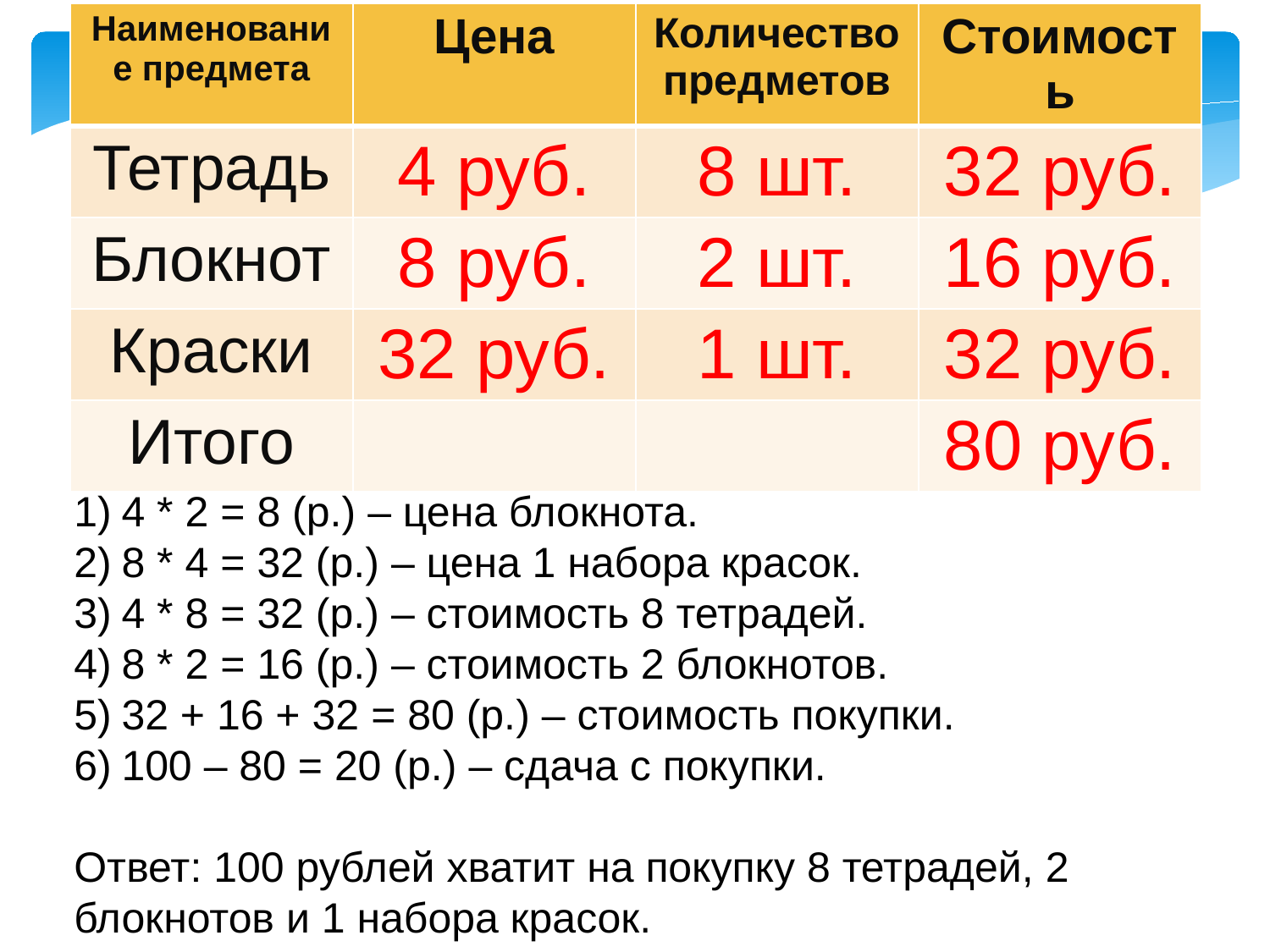

| Наименование предмета | Цена | Количество предметов | Стоимость |
| --- | --- | --- | --- |
| Тетрадь | 4 руб. | 8 шт. | 32 руб. |
| Блокнот | 8 руб. | 2 шт. | 16 руб. |
| Краски | 32 руб. | 1 шт. | 32 руб. |
| Итого |  |  | 80 руб. |
4 * 2 = 8 (р.) – цена блокнота.
8 * 4 = 32 (р.) – цена 1 набора красок.
4 * 8 = 32 (р.) – стоимость 8 тетрадей.
8 * 2 = 16 (р.) – стоимость 2 блокнотов.
32 + 16 + 32 = 80 (р.) – стоимость покупки.
100 – 80 = 20 (р.) – сдача с покупки.

Ответ: 100 рублей хватит на покупку 8 тетрадей, 2 блокнотов и 1 набора красок.